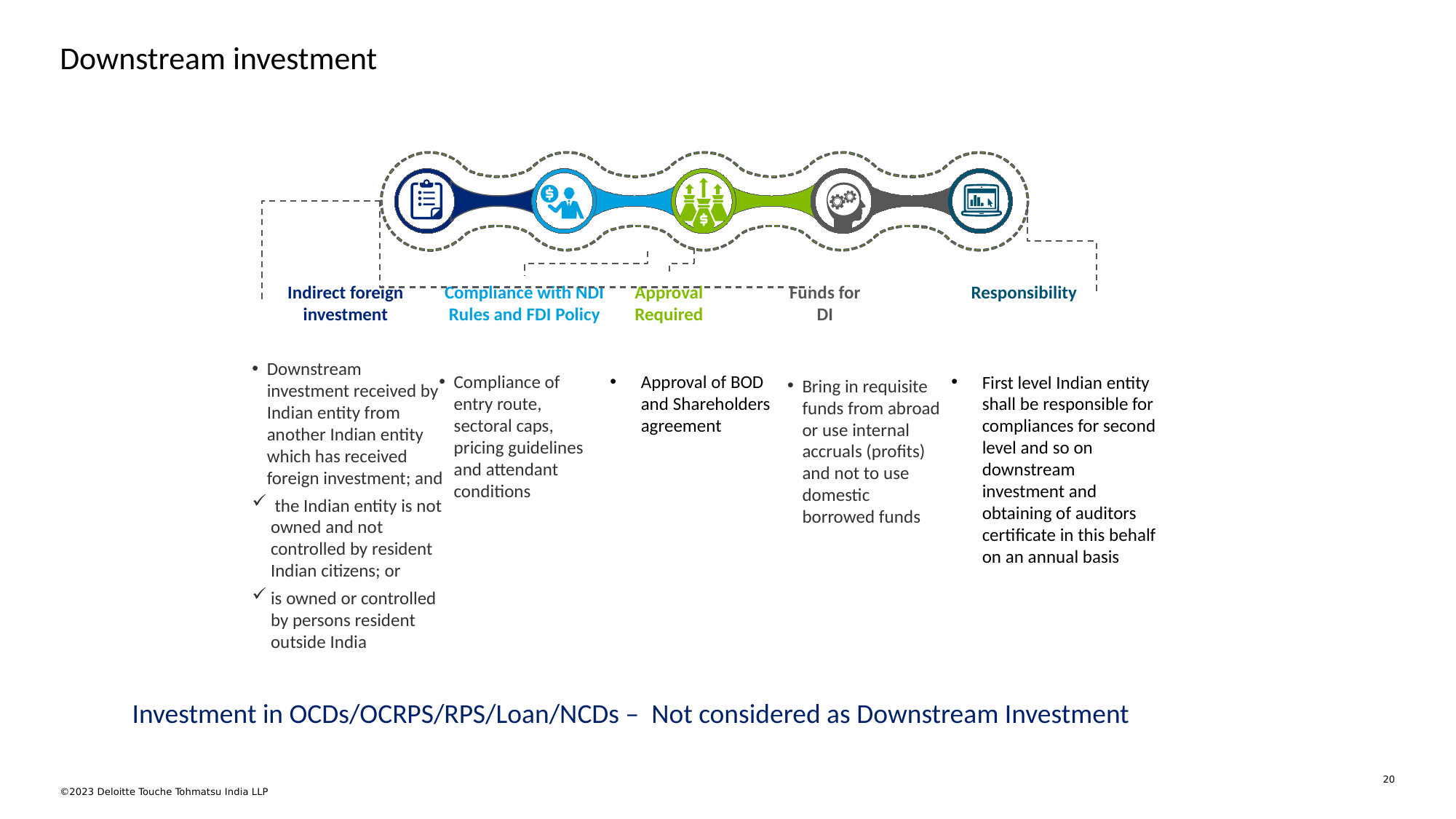

# Downstream investment

Indirect foreign investment
Compliance with NDI Rules and FDI Policy
Approval Required
Funds for DI
Responsibility
Downstream investment received by Indian entity from another Indian entity which has received foreign investment; and
 the Indian entity is not owned and not controlled by resident Indian citizens; or
is owned or controlled by persons resident outside India
Compliance of entry route, sectoral caps, pricing guidelines and attendant conditions
Approval of BOD and Shareholders agreement
First level Indian entity shall be responsible for compliances for second level and so on downstream investment and obtaining of auditors certificate in this behalf on an annual basis
Bring in requisite funds from abroad or use internal accruals (profits) and not to use domestic borrowed funds
Investment in OCDs/OCRPS/RPS/Loan/NCDs –  Not considered as Downstream Investment